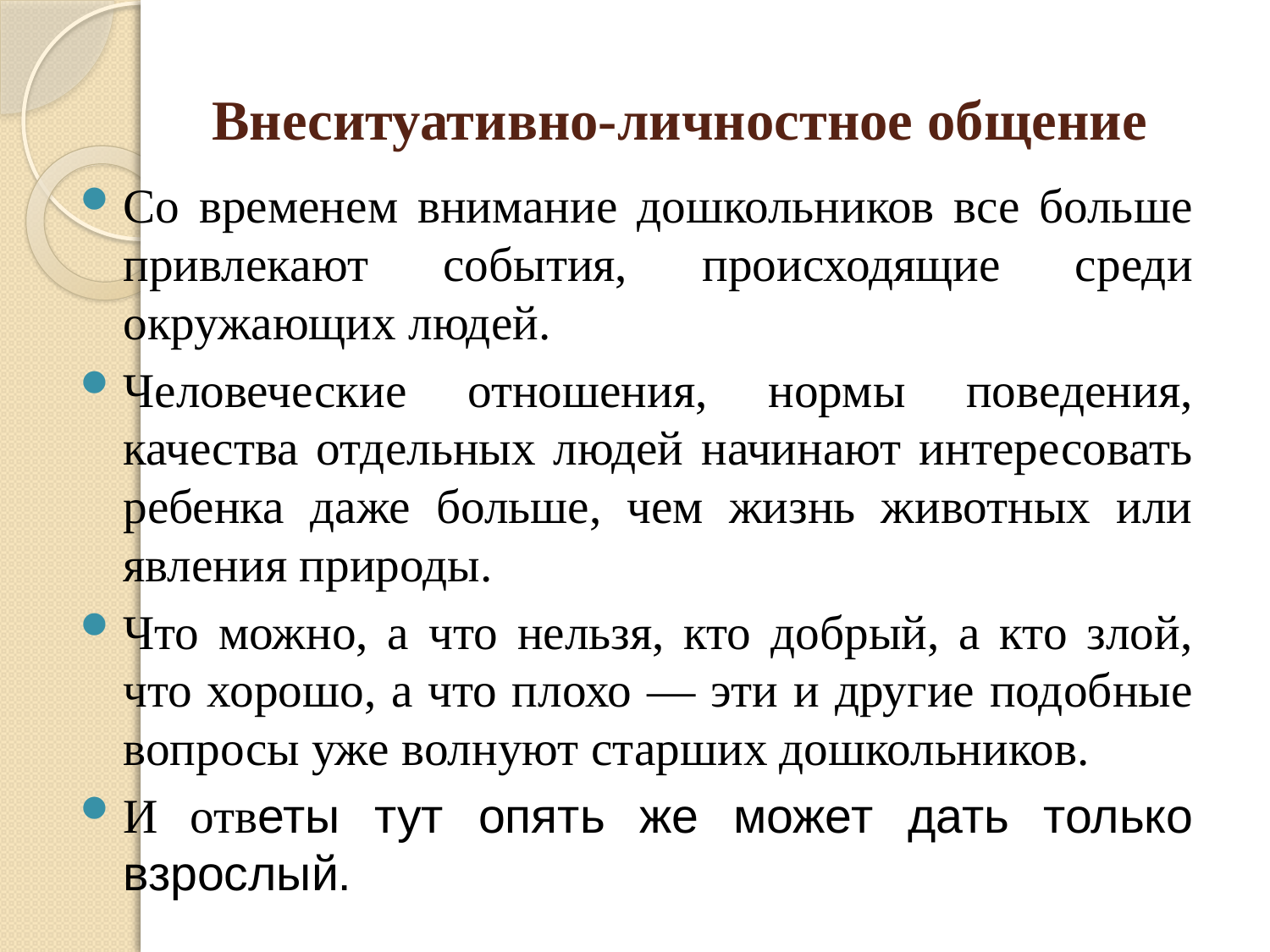

# Внеситуативно-личностное общение
Со временем внимание дошкольников все больше привлекают события, происходящие среди окружающих людей.
Человеческие отношения, нормы поведения, качества отдельных людей начинают интересовать ребенка даже больше, чем жизнь животных или явления природы.
Что можно, а что нельзя, кто добрый, а кто злой, что хорошо, а что плохо — эти и другие подобные вопросы уже волнуют старших дошкольников.
И ответы тут опять же может дать только взрослый.